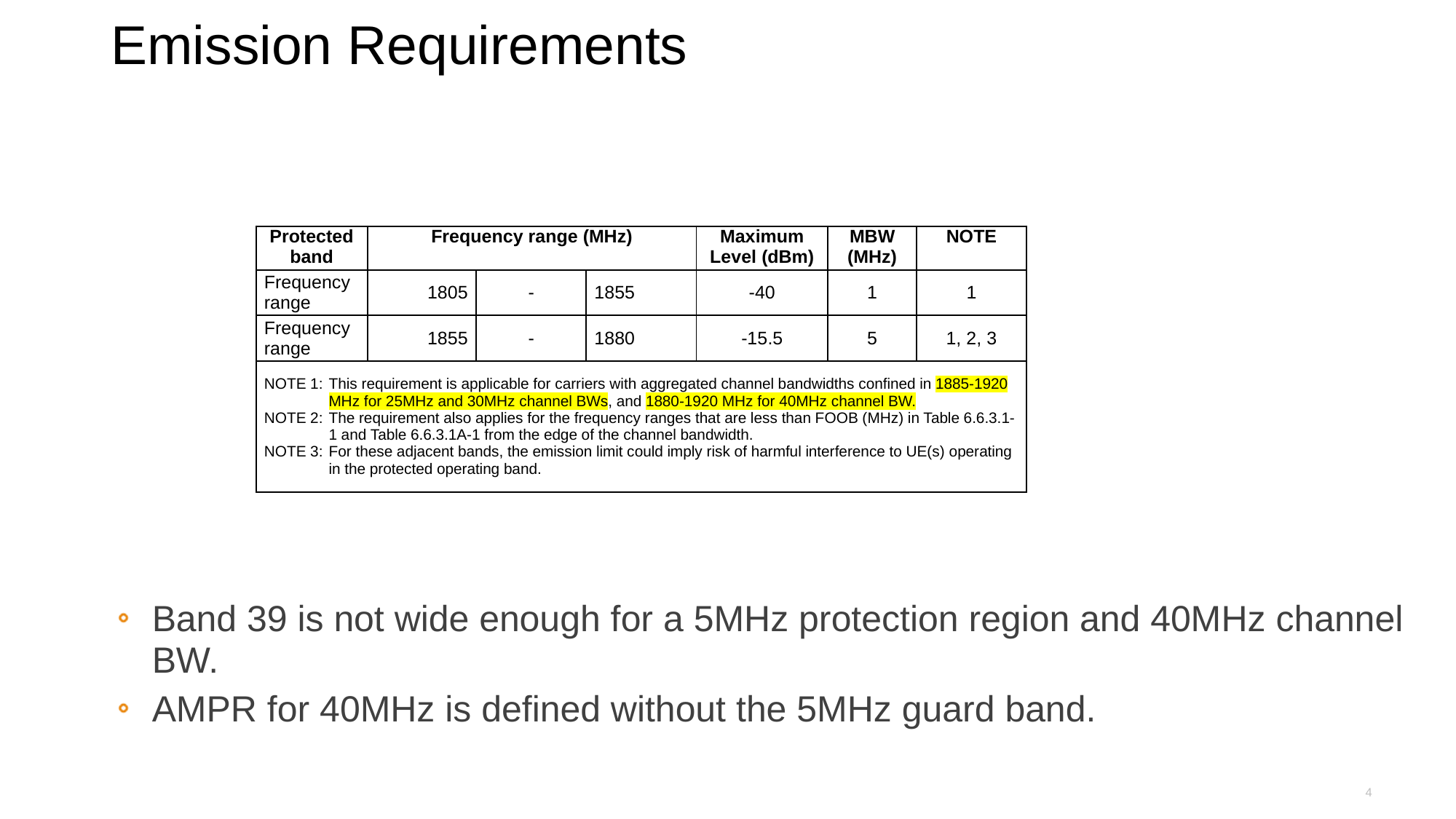

# Emission Requirements
| Protected band | Frequency range (MHz) |  |  | Maximum Level (dBm) | MBW (MHz) | NOTE |
| --- | --- | --- | --- | --- | --- | --- |
| Frequency range | 1805 | - | 1855 | -40 | 1 | 1 |
| Frequency range | 1855 | - | 1880 | -15.5 | 5 | 1, 2, 3 |
| NOTE 1: This requirement is applicable for carriers with aggregated channel bandwidths confined in 1885-1920 MHz for 25MHz and 30MHz channel BWs, and 1880-1920 MHz for 40MHz channel BW. NOTE 2: The requirement also applies for the frequency ranges that are less than FOOB (MHz) in Table 6.6.3.1-1 and Table 6.6.3.1A-1 from the edge of the channel bandwidth. NOTE 3: For these adjacent bands, the emission limit could imply risk of harmful interference to UE(s) operating in the protected operating band. |  |  |  |  |  |  |
Band 39 is not wide enough for a 5MHz protection region and 40MHz channel BW.
AMPR for 40MHz is defined without the 5MHz guard band.